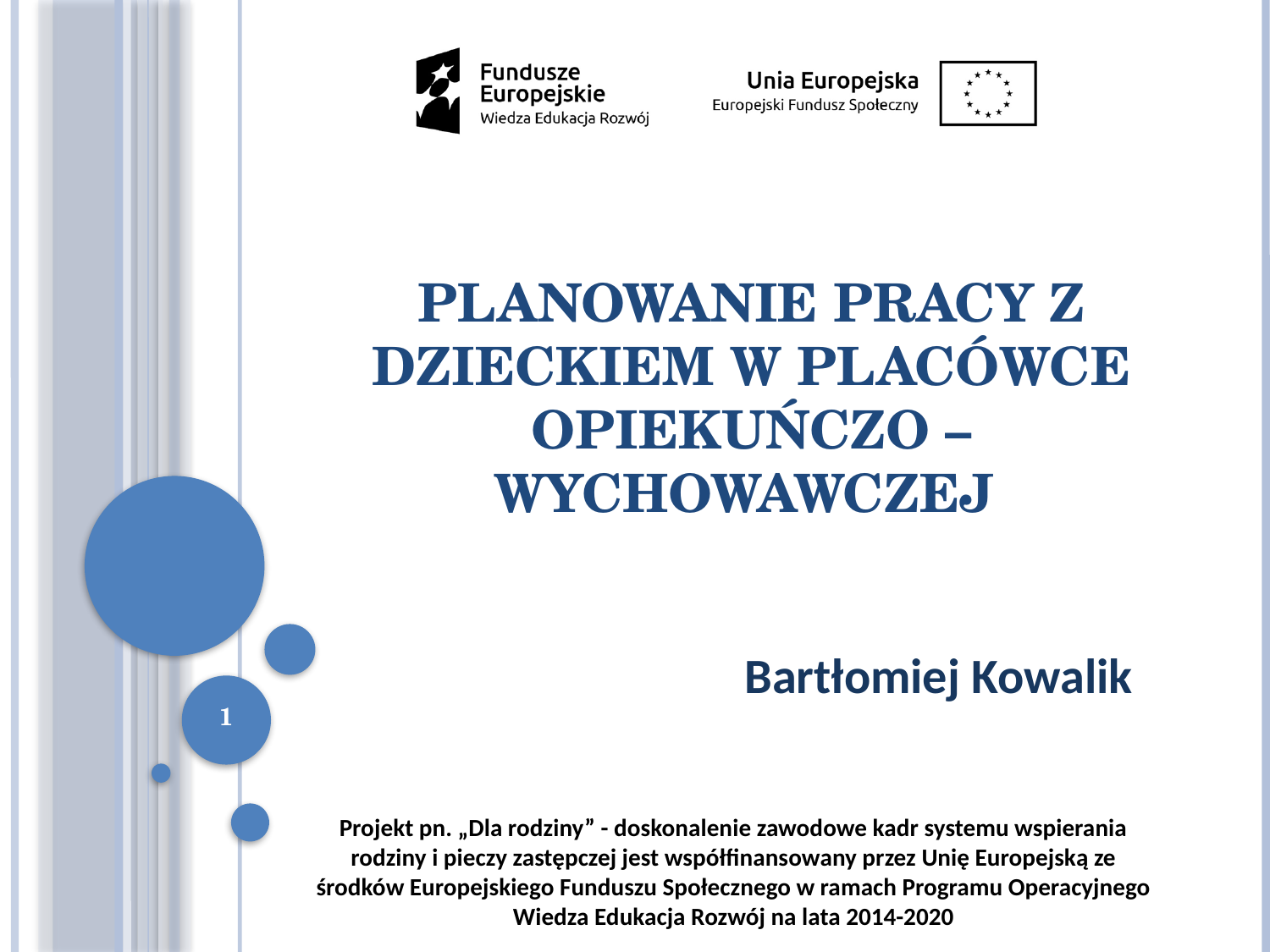

# Planowanie pracy z dzieckiem w placówce opiekuńczo – wychowawczej

Bartłomiej Kowalik
1
Projekt pn. „Dla rodziny” - doskonalenie zawodowe kadr systemu wspierania rodziny i pieczy zastępczej jest współfinansowany przez Unię Europejską ze środków Europejskiego Funduszu Społecznego w ramach Programu Operacyjnego Wiedza Edukacja Rozwój na lata 2014-2020